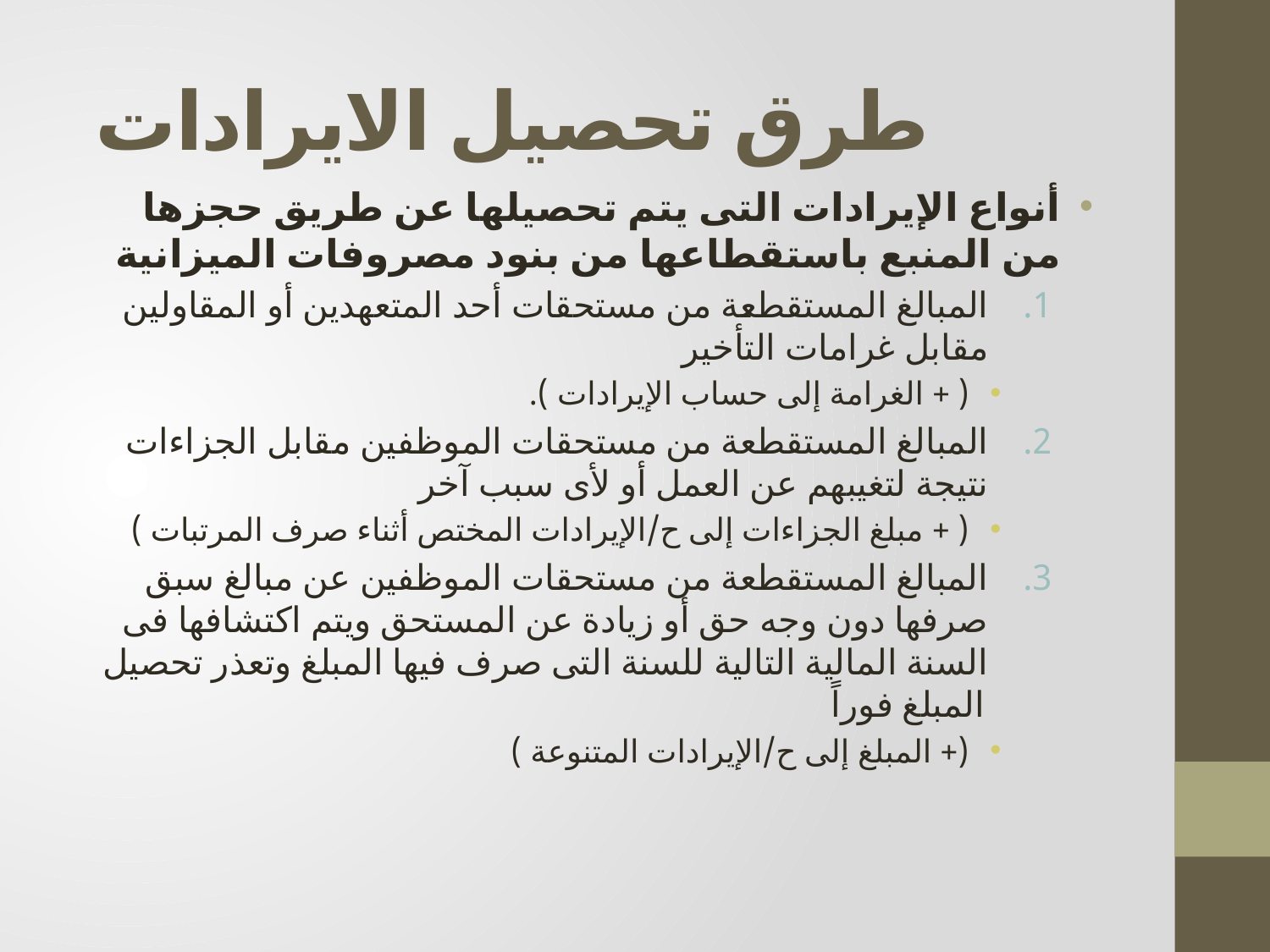

# طرق تحصيل الايرادات
أنواع الإيرادات التى يتم تحصيلها عن طريق حجزها من المنبع باستقطاعها من بنود مصروفات الميزانية
المبالغ المستقطعة من مستحقات أحد المتعهدين أو المقاولين مقابل غرامات التأخير
( + الغرامة إلى حساب الإيرادات ).
المبالغ المستقطعة من مستحقات الموظفين مقابل الجزاءات نتيجة لتغيبهم عن العمل أو لأى سبب آخر
( + مبلغ الجزاءات إلى ح/الإيرادات المختص أثناء صرف المرتبات )
المبالغ المستقطعة من مستحقات الموظفين عن مبالغ سبق صرفها دون وجه حق أو زيادة عن المستحق ويتم اكتشافها فى السنة المالية التالية للسنة التى صرف فيها المبلغ وتعذر تحصيل المبلغ فوراً
(+ المبلغ إلى ح/الإيرادات المتنوعة )